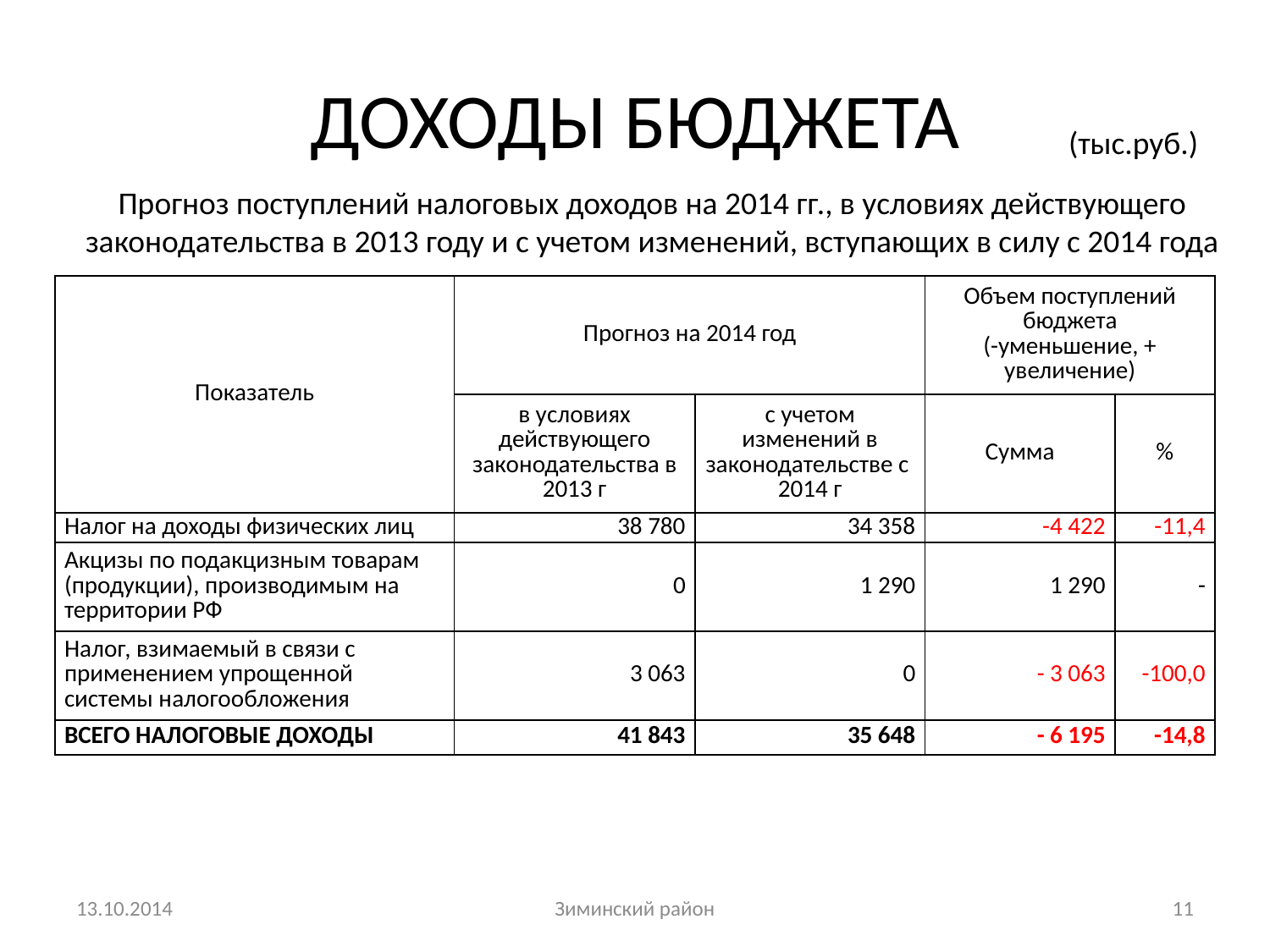

# ДОХОДЫ БЮДЖЕТА
(тыс.руб.)
Прогноз поступлений налоговых доходов на 2014 гг., в условиях действующего законодательства в 2013 году и с учетом изменений, вступающих в силу с 2014 года
| Показатель | Прогноз на 2014 год |  | Объем поступлений бюджета (-уменьшение, + увеличение) |  |
| --- | --- | --- | --- | --- |
|  | в условиях действующего законодательства в 2013 г | с учетом изменений в законодательстве с 2014 г | Сумма | % |
| Налог на доходы физических лиц | 38 780 | 34 358 | -4 422 | -11,4 |
| Акцизы по подакцизным товарам (продукции), производимым на территории РФ | 0 | 1 290 | 1 290 | - |
| Налог, взимаемый в связи с применением упрощенной системы налогообложения | 3 063 | 0 | - 3 063 | -100,0 |
| ВСЕГО НАЛОГОВЫЕ ДОХОДЫ | 41 843 | 35 648 | - 6 195 | -14,8 |
13.10.2014
Зиминский район
11